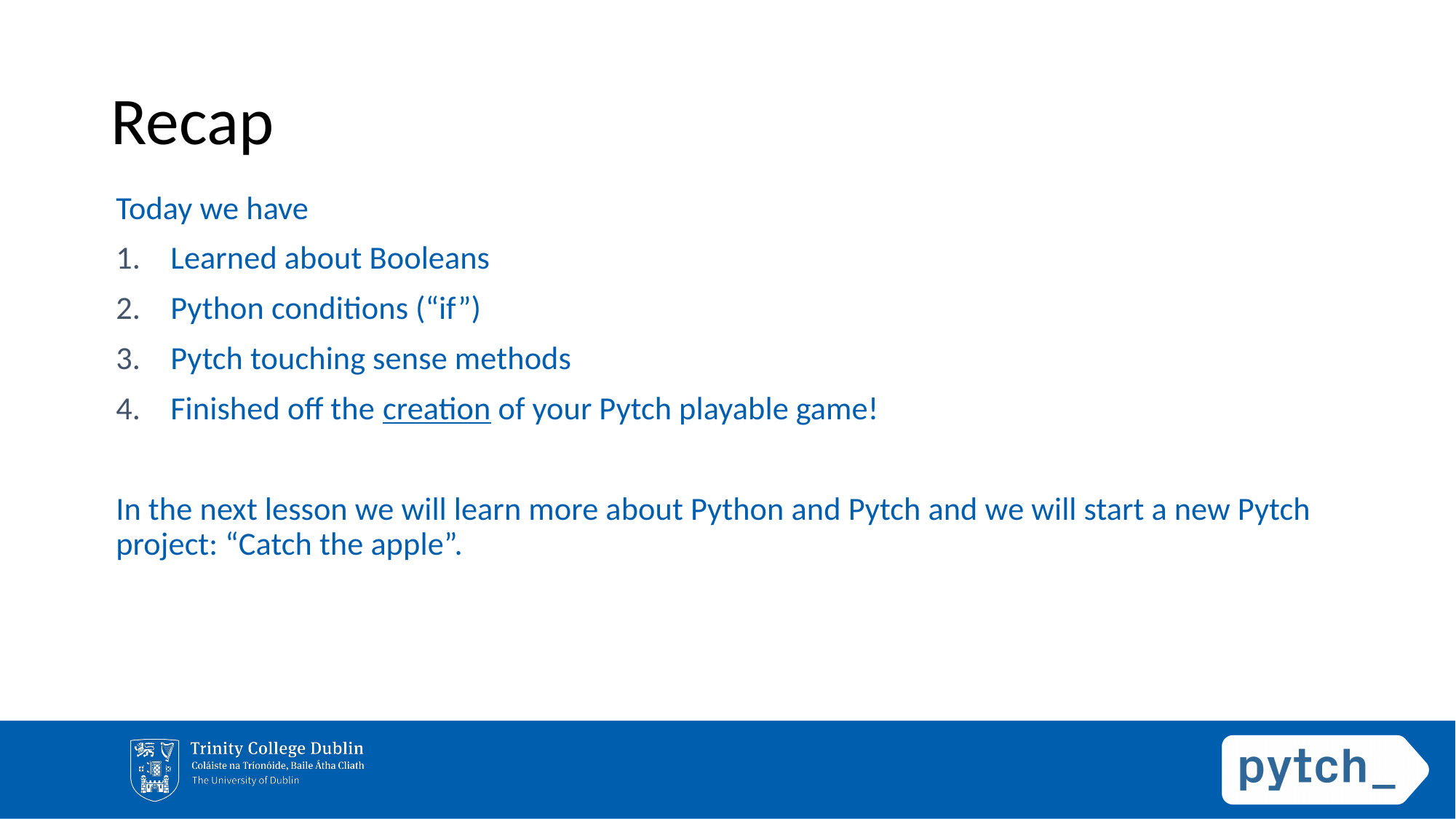

# Recap
Today we have
Learned about Booleans
Python conditions (“if”)
Pytch touching sense methods
Finished off the creation of your Pytch playable game!

In the next lesson we will learn more about Python and Pytch and we will start a new Pytch project: “Catch the apple”.